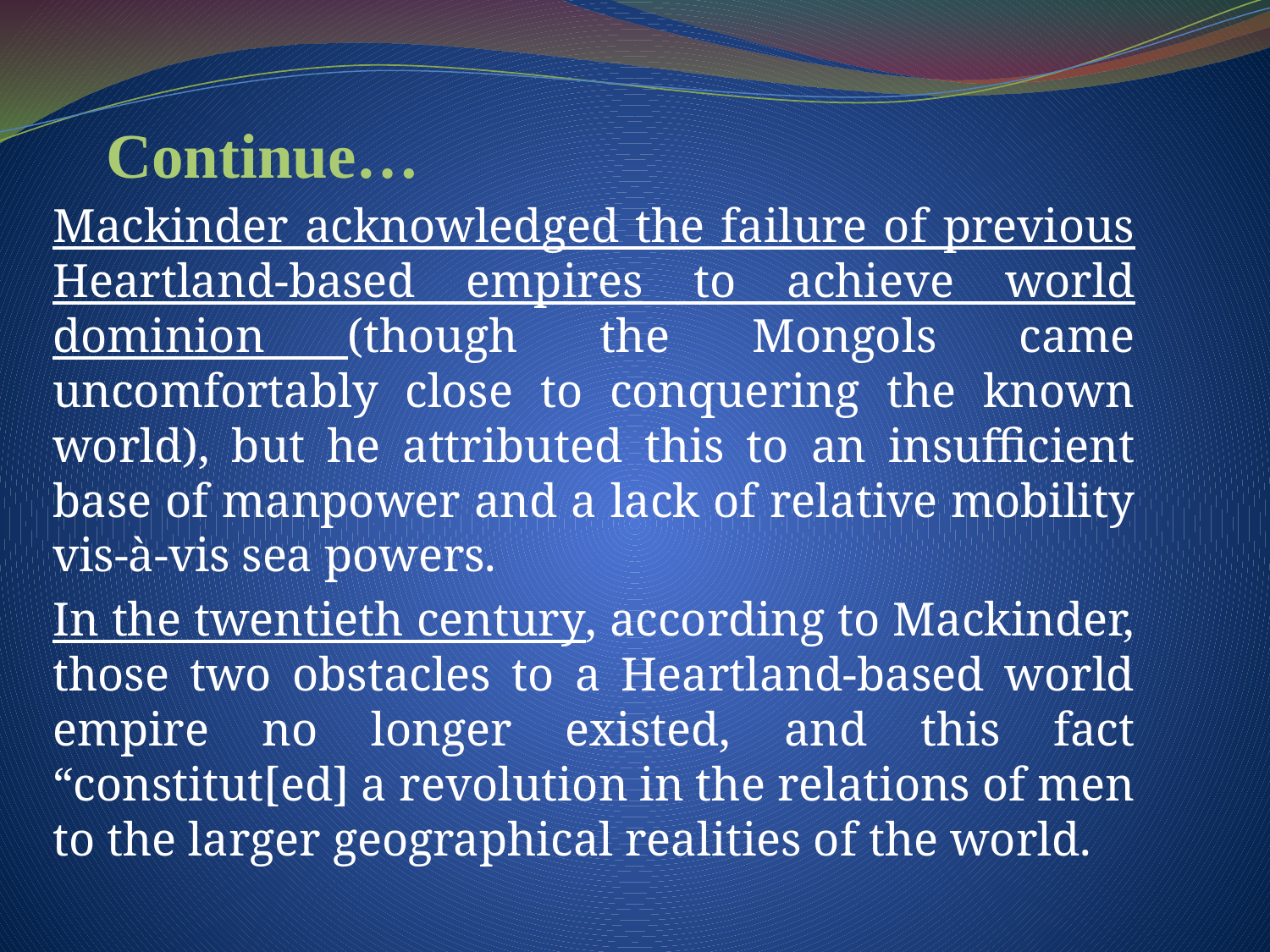

# Continue…
Mackinder acknowledged the failure of previous Heartland-based empires to achieve world dominion (though the Mongols came uncomfortably close to conquering the known world), but he attributed this to an insufficient base of manpower and a lack of relative mobility vis-à-vis sea powers.
In the twentieth century, according to Mackinder, those two obstacles to a Heartland-based world empire no longer existed, and this fact “constitut[ed] a revolution in the relations of men to the larger geographical realities of the world.